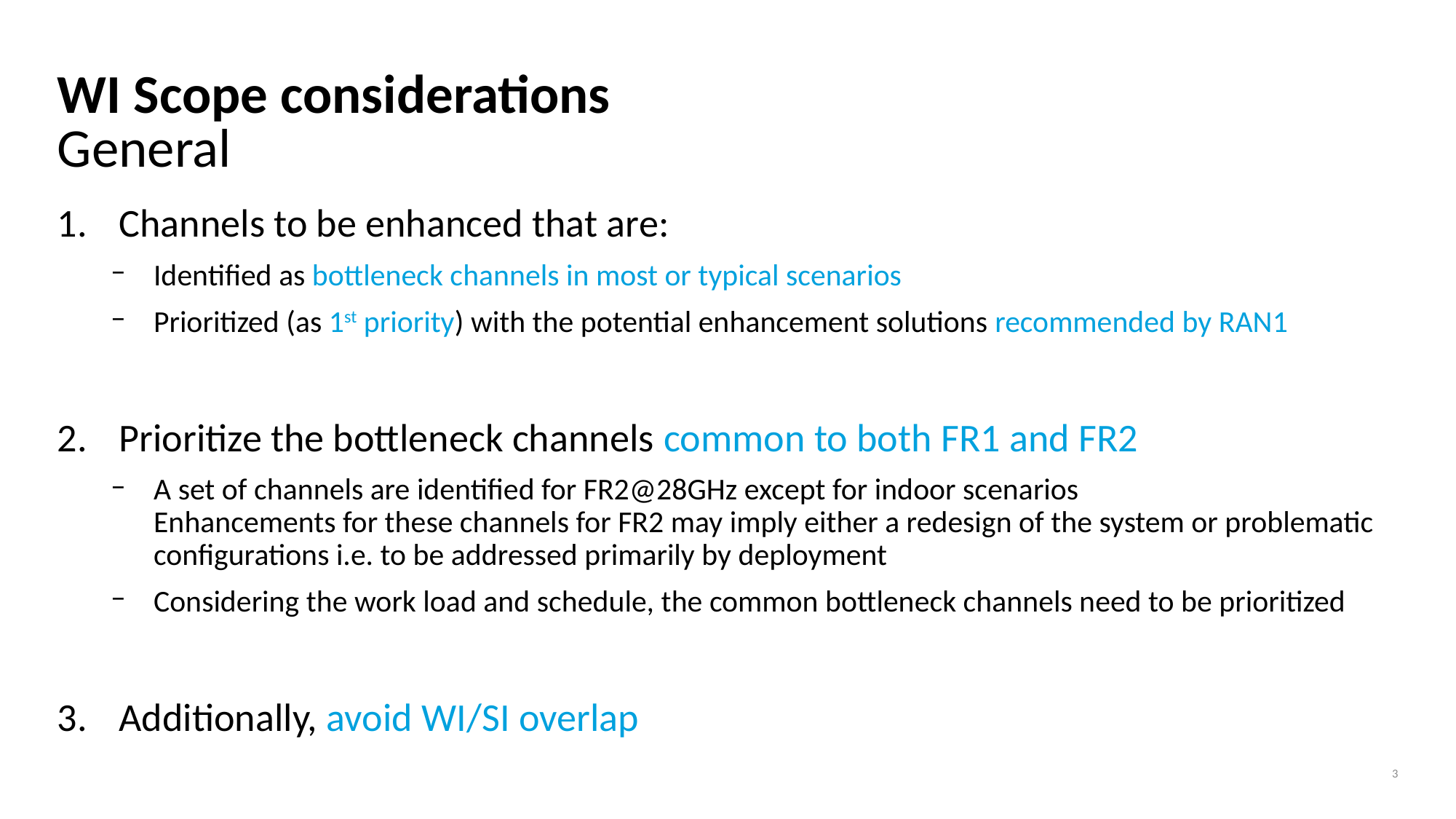

# WI Scope considerations General
Channels to be enhanced that are:
Identified as bottleneck channels in most or typical scenarios
Prioritized (as 1st priority) with the potential enhancement solutions recommended by RAN1

Prioritize the bottleneck channels common to both FR1 and FR2
A set of channels are identified for FR2@28GHz except for indoor scenarios
Enhancements for these channels for FR2 may imply either a redesign of the system or problematic configurations i.e. to be addressed primarily by deployment
Considering the work load and schedule, the common bottleneck channels need to be prioritized

Additionally, avoid WI/SI overlap

3